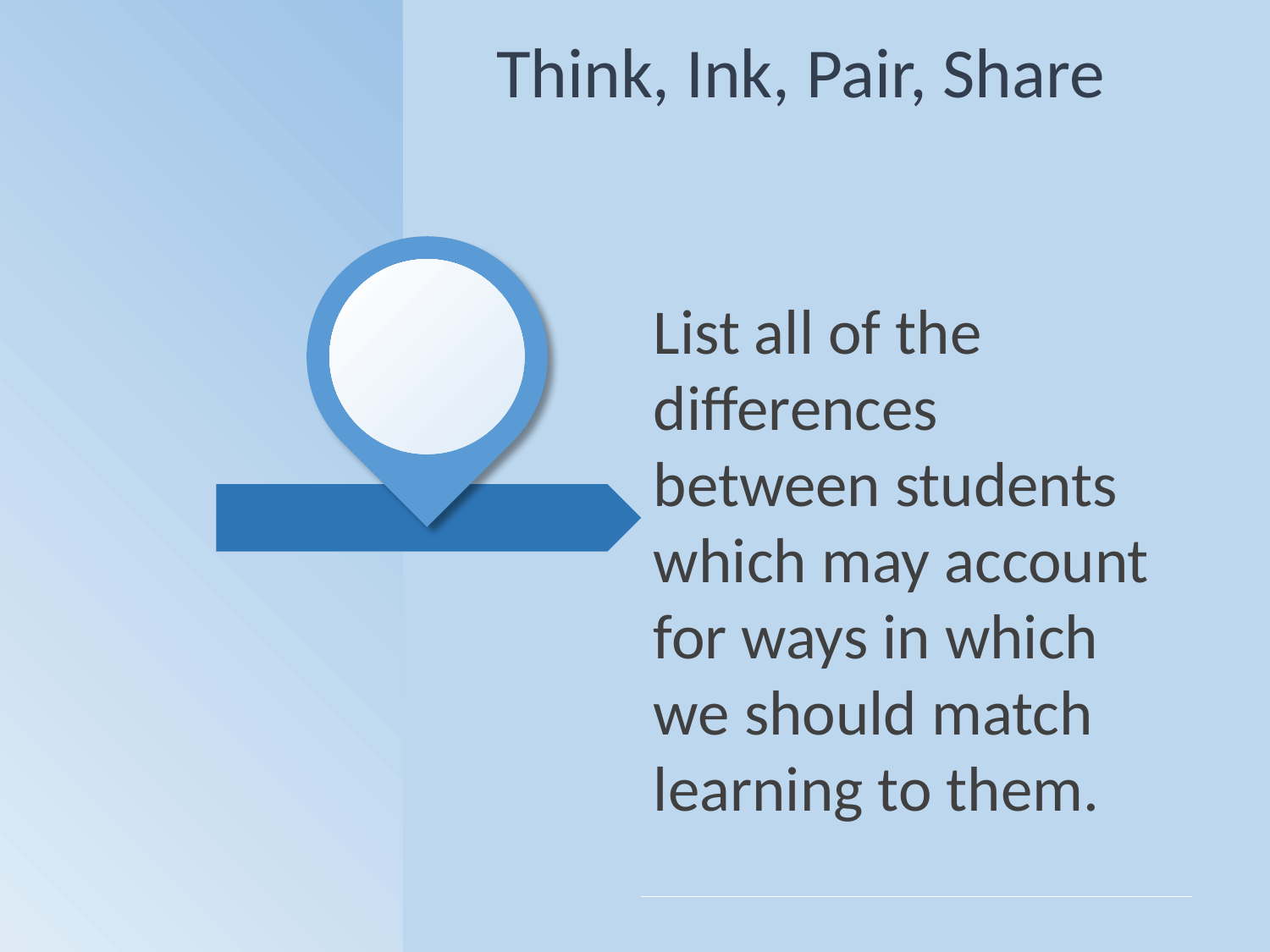

Think, Ink, Pair, Share

List all of the differences between students which may account for ways in which we should match learning to them.